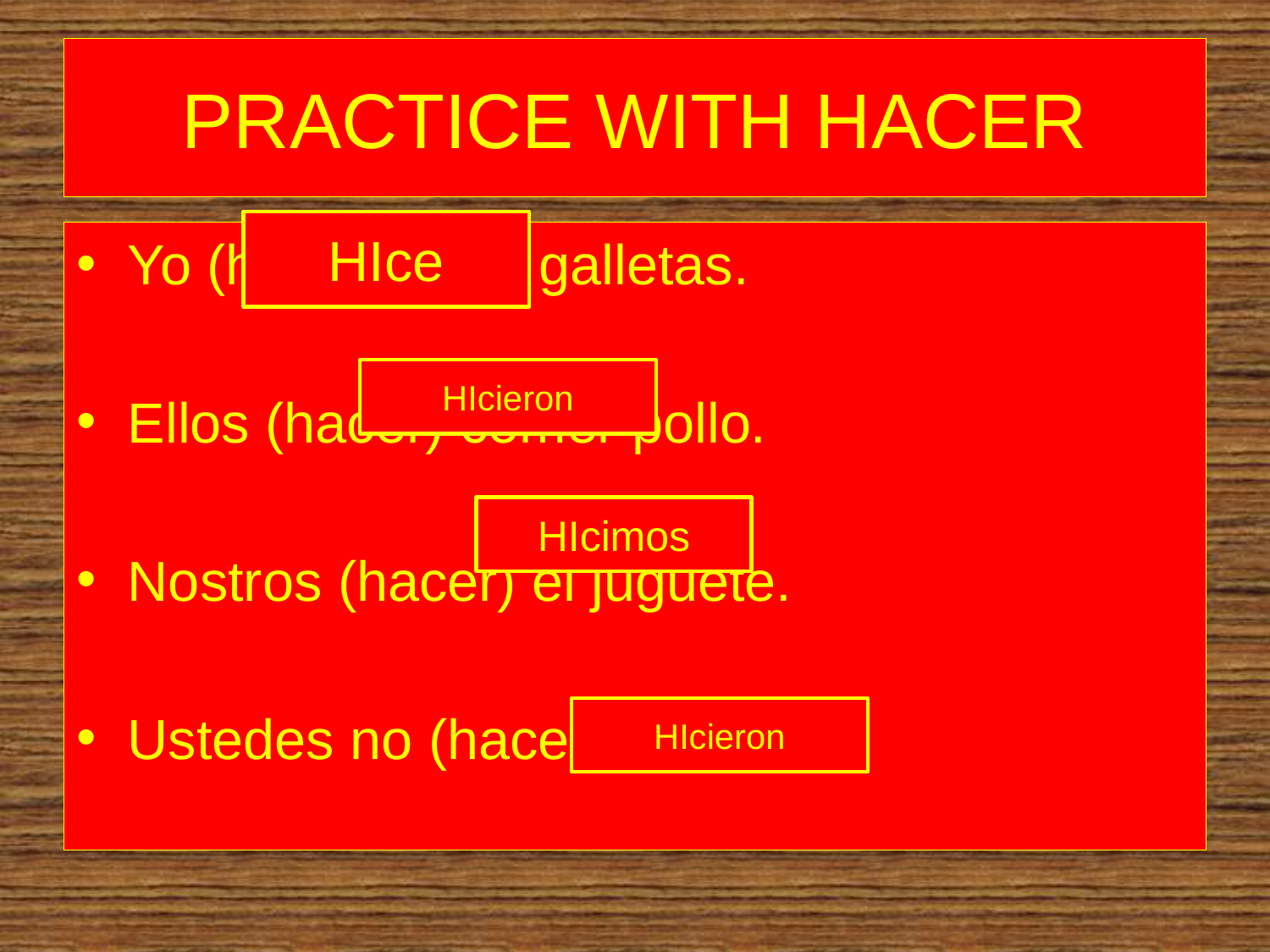

# PRACTICE WITH HACER
HIce
Yo (hacer) unas galletas.

Ellos (hacer) comer pollo.

Nostros (hacer) el juguete.

Ustedes no (hacer) sus tarea.
HIcieron
HIcimos
HIcieron